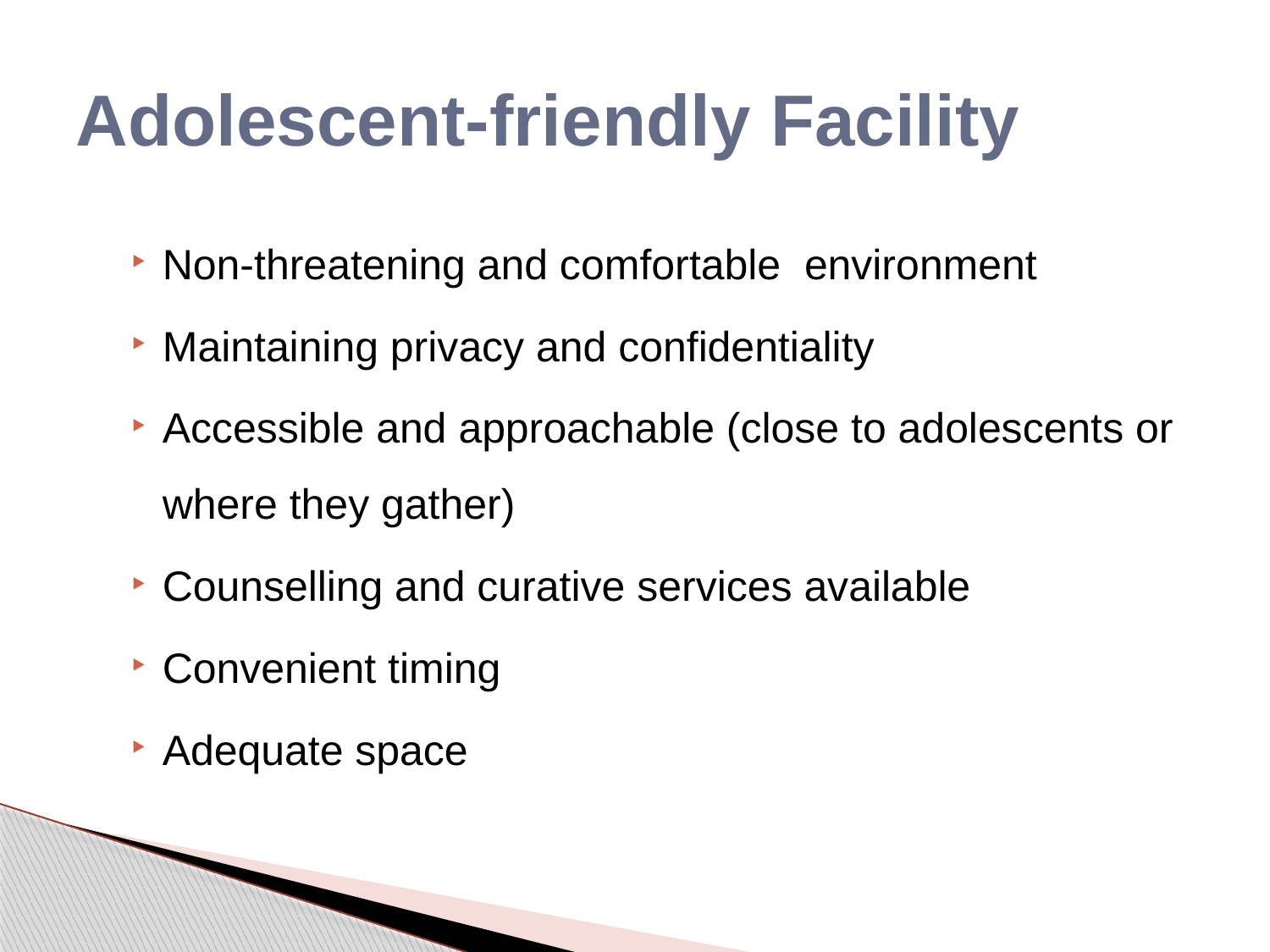

# Adolescent-friendly Facility
Non-threatening and comfortable  environment
Maintaining privacy and confidentiality
Accessible and approachable (close to adolescents or where they gather)
Counselling and curative services available
Convenient timing
Adequate space